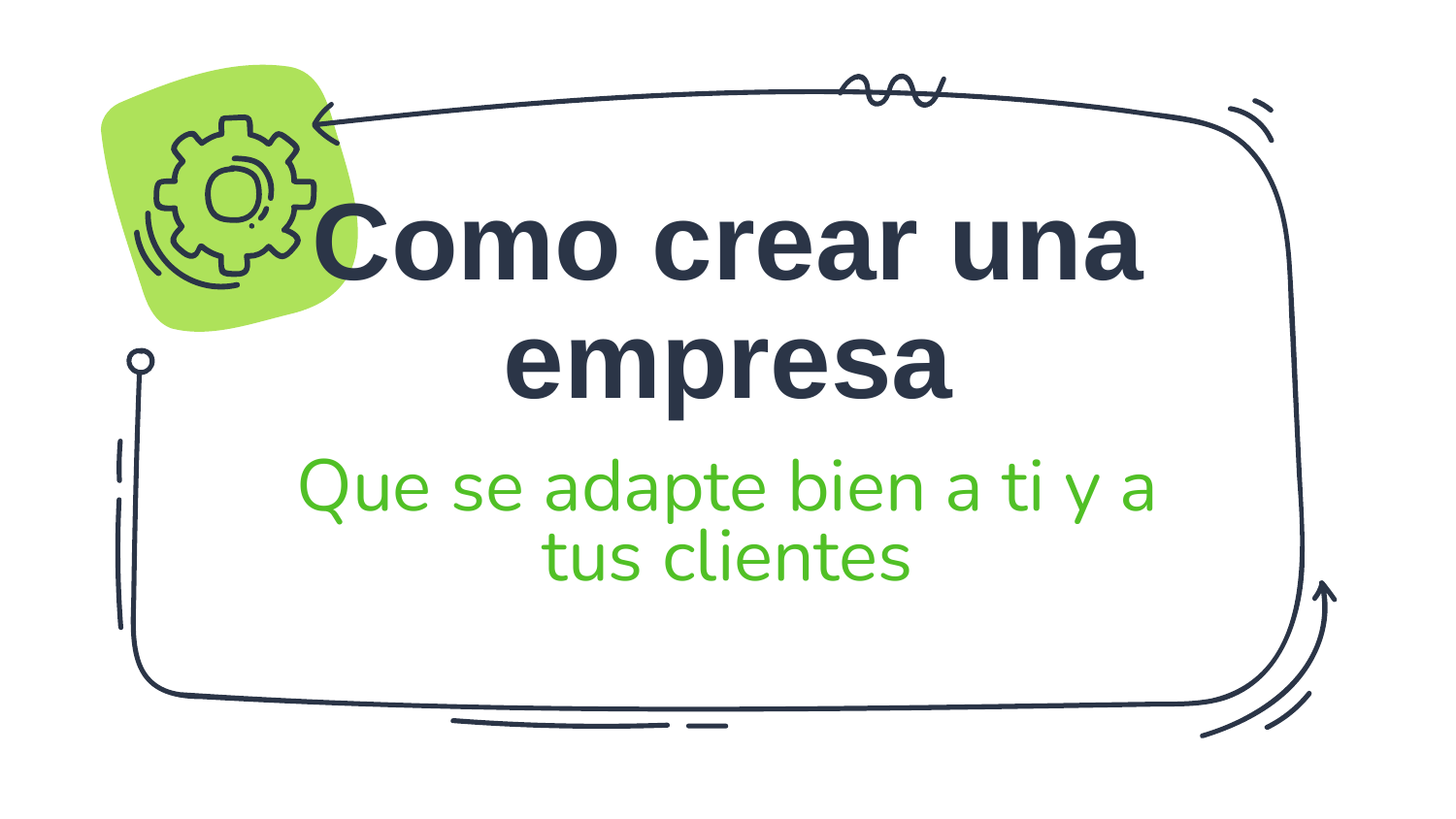

# Como crear una empresa
Que se adapte bien a ti y a tus clientes